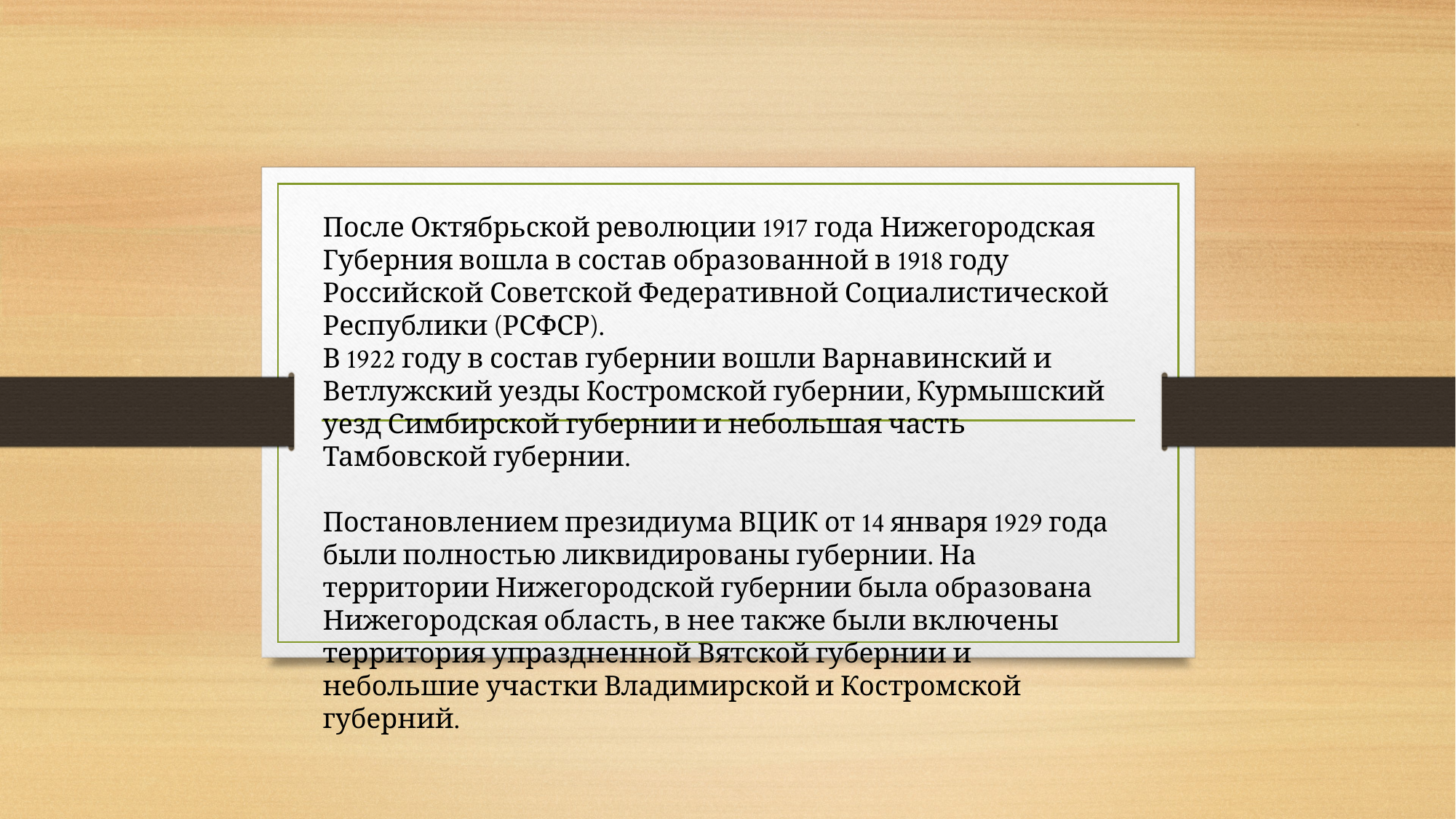

После Октябрьской революции 1917 года Нижегородская Губерния вошла в состав образованной в 1918 году Российской Советской Федеративной Социалистической Республики (РСФСР).
В 1922 году в состав губернии вошли Варнавинский и Ветлужский уезды Костромской губернии, Курмышский уезд Симбирской губернии и небольшая часть Тамбовской губернии.

Постановлением президиума ВЦИК от 14 января 1929 года были полностью ликвидированы губернии. На территории Нижегородской губернии была образована Нижегородская область, в нее также были включены территория упраздненной Вятской губернии и небольшие участки Владимирской и Костромской губерний.